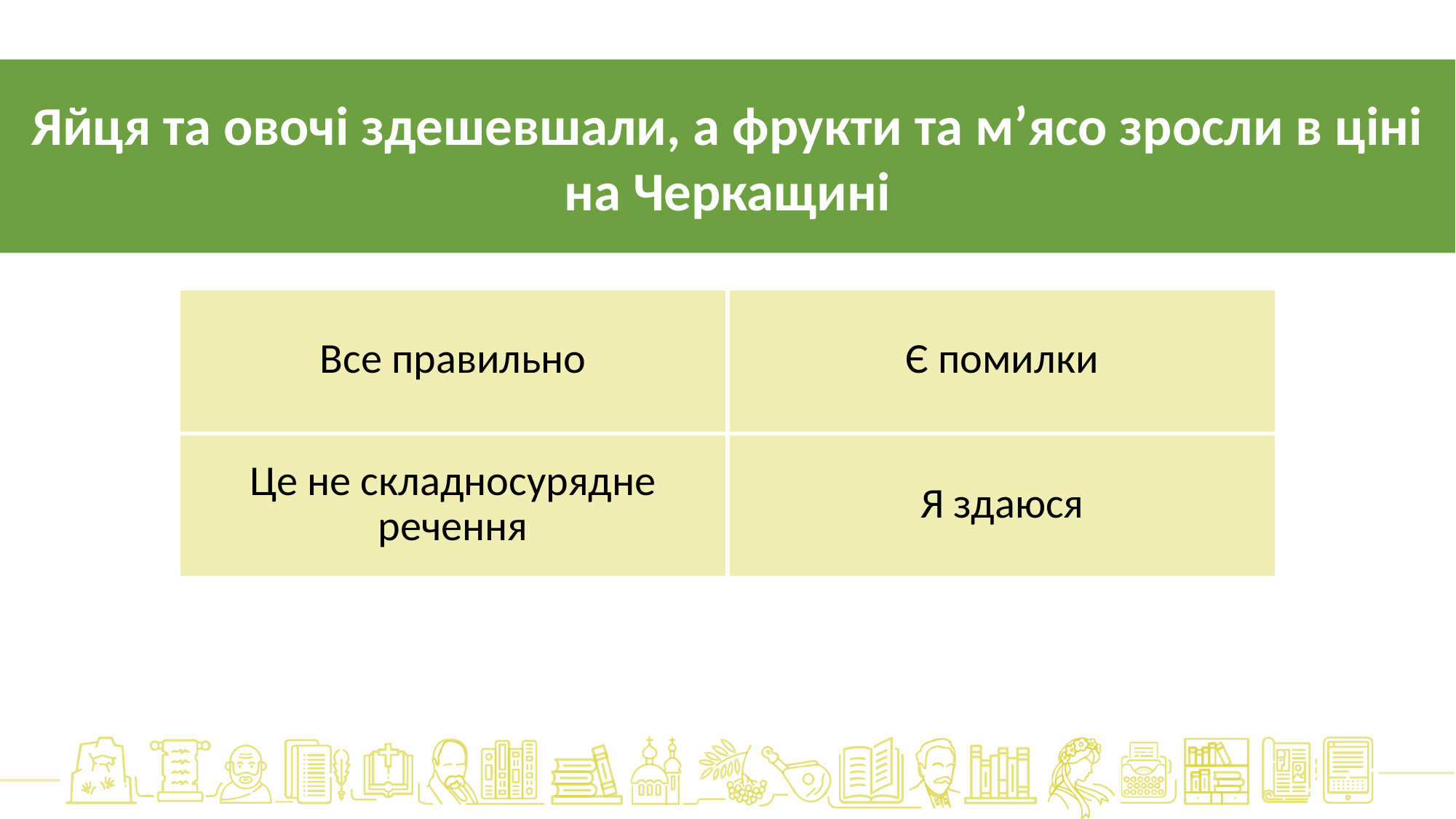

Яйця та овочі здешевшали, а фрукти та м’ясо зросли в ціні на Черкащині
| Все правильно | Є помилки |
| --- | --- |
| Це не складносурядне речення | Я здаюся |